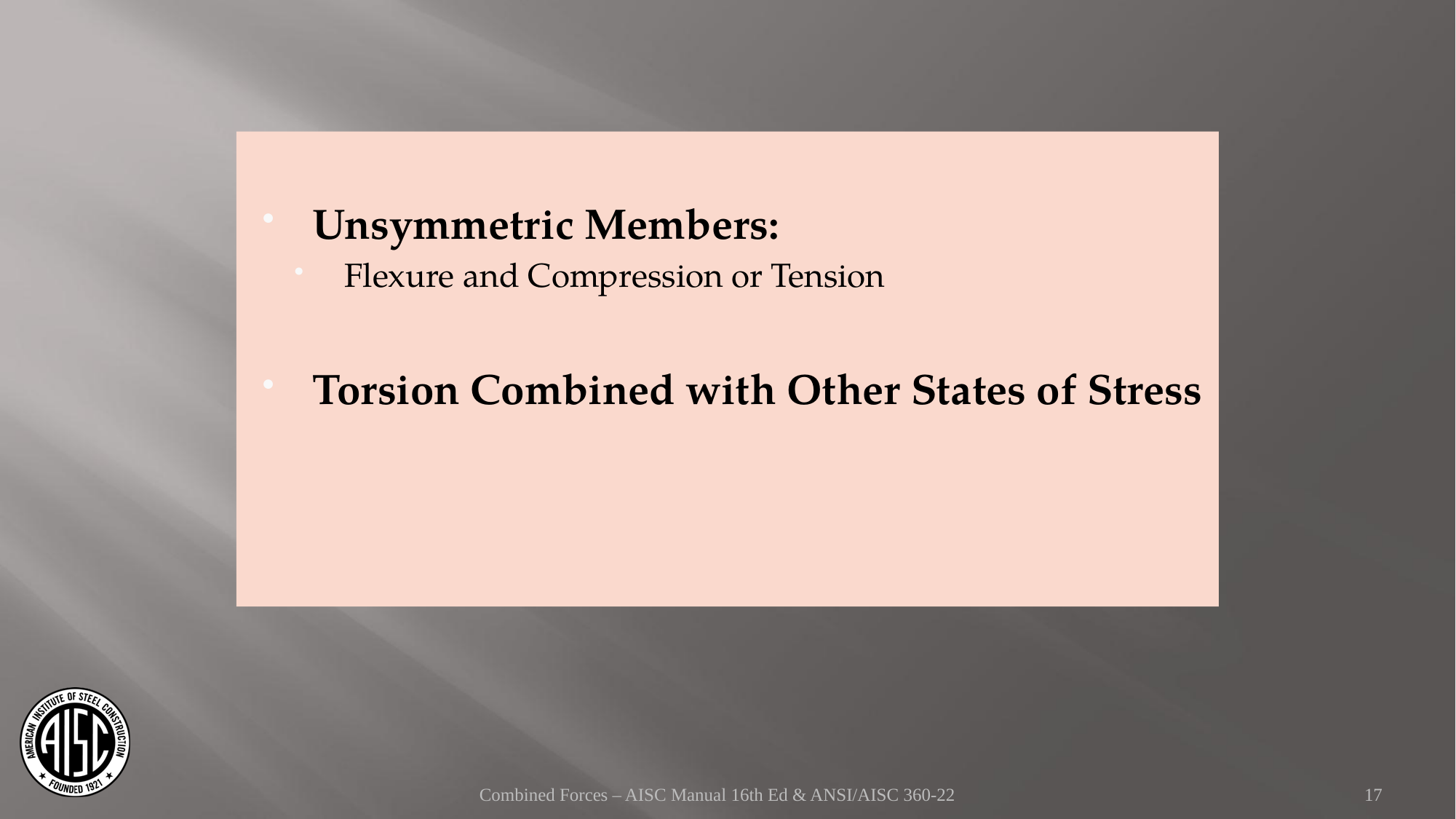

Unsymmetric Members:
Flexure and Compression or Tension

Torsion Combined with Other States of Stress

Combined Forces – AISC Manual 16th Ed & ANSI/AISC 360-22
17